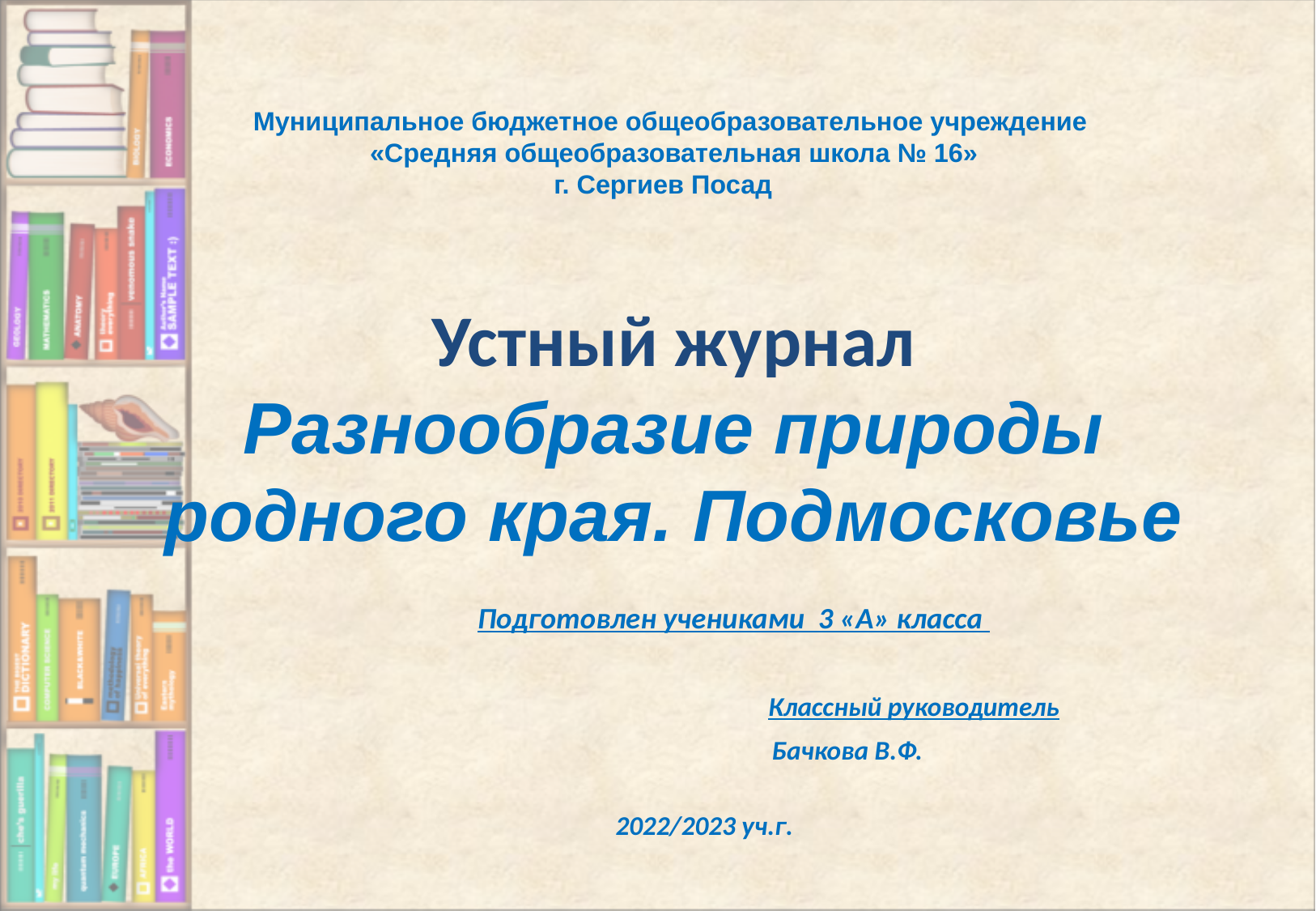

# Муниципальное бюджетное общеобразовательное учреждение «Средняя общеобразовательная школа № 16» г. Сергиев Посад Устный журнал Разнообразие природы родного края. Подмосковье Подготовлен учениками  3 «А» класса
			     Классный руководитель
		       Бачкова В.Ф.

2022/2023 уч.г.